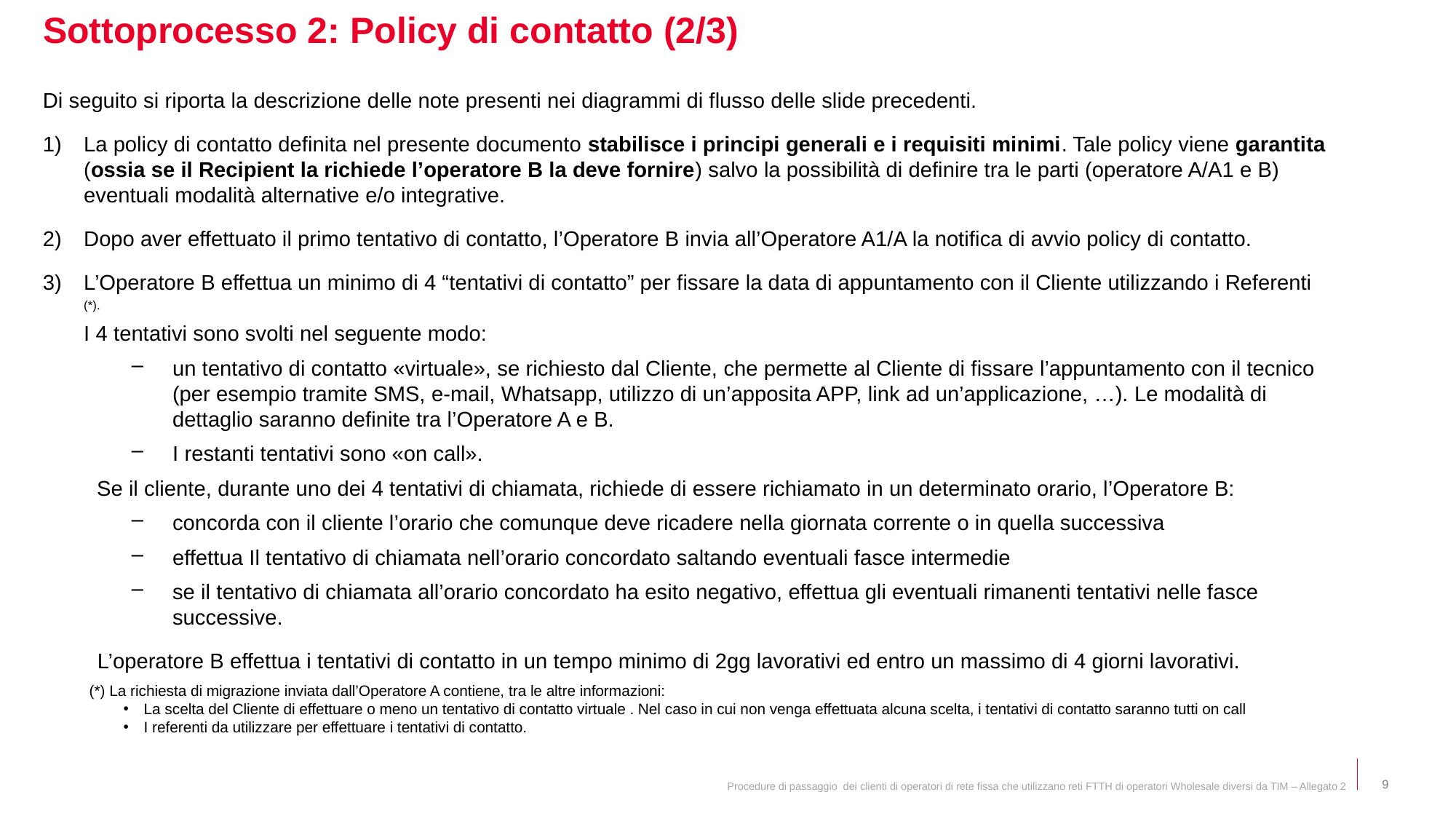

Sottoprocesso 2: Policy di contatto (2/3)

Di seguito si riporta la descrizione delle note presenti nei diagrammi di flusso delle slide precedenti.
La policy di contatto definita nel presente documento stabilisce i principi generali e i requisiti minimi. Tale policy viene garantita (ossia se il Recipient la richiede l’operatore B la deve fornire) salvo la possibilità di definire tra le parti (operatore A/A1 e B) eventuali modalità alternative e/o integrative.
Dopo aver effettuato il primo tentativo di contatto, l’Operatore B invia all’Operatore A1/A la notifica di avvio policy di contatto.
L’Operatore B effettua un minimo di 4 “tentativi di contatto” per fissare la data di appuntamento con il Cliente utilizzando i Referenti (*).
I 4 tentativi sono svolti nel seguente modo:
un tentativo di contatto «virtuale», se richiesto dal Cliente, che permette al Cliente di fissare l’appuntamento con il tecnico (per esempio tramite SMS, e-mail, Whatsapp, utilizzo di un’apposita APP, link ad un’applicazione, …). Le modalità di dettaglio saranno definite tra l’Operatore A e B.
I restanti tentativi sono «on call».
	Se il cliente, durante uno dei 4 tentativi di chiamata, richiede di essere richiamato in un determinato orario, l’Operatore B:
concorda con il cliente l’orario che comunque deve ricadere nella giornata corrente o in quella successiva
effettua Il tentativo di chiamata nell’orario concordato saltando eventuali fasce intermedie
se il tentativo di chiamata all’orario concordato ha esito negativo, effettua gli eventuali rimanenti tentativi nelle fasce successive.
L’operatore B effettua i tentativi di contatto in un tempo minimo di 2gg lavorativi ed entro un massimo di 4 giorni lavorativi.
(*) La richiesta di migrazione inviata dall’Operatore A contiene, tra le altre informazioni:
La scelta del Cliente di effettuare o meno un tentativo di contatto virtuale . Nel caso in cui non venga effettuata alcuna scelta, i tentativi di contatto saranno tutti on call
I referenti da utilizzare per effettuare i tentativi di contatto.